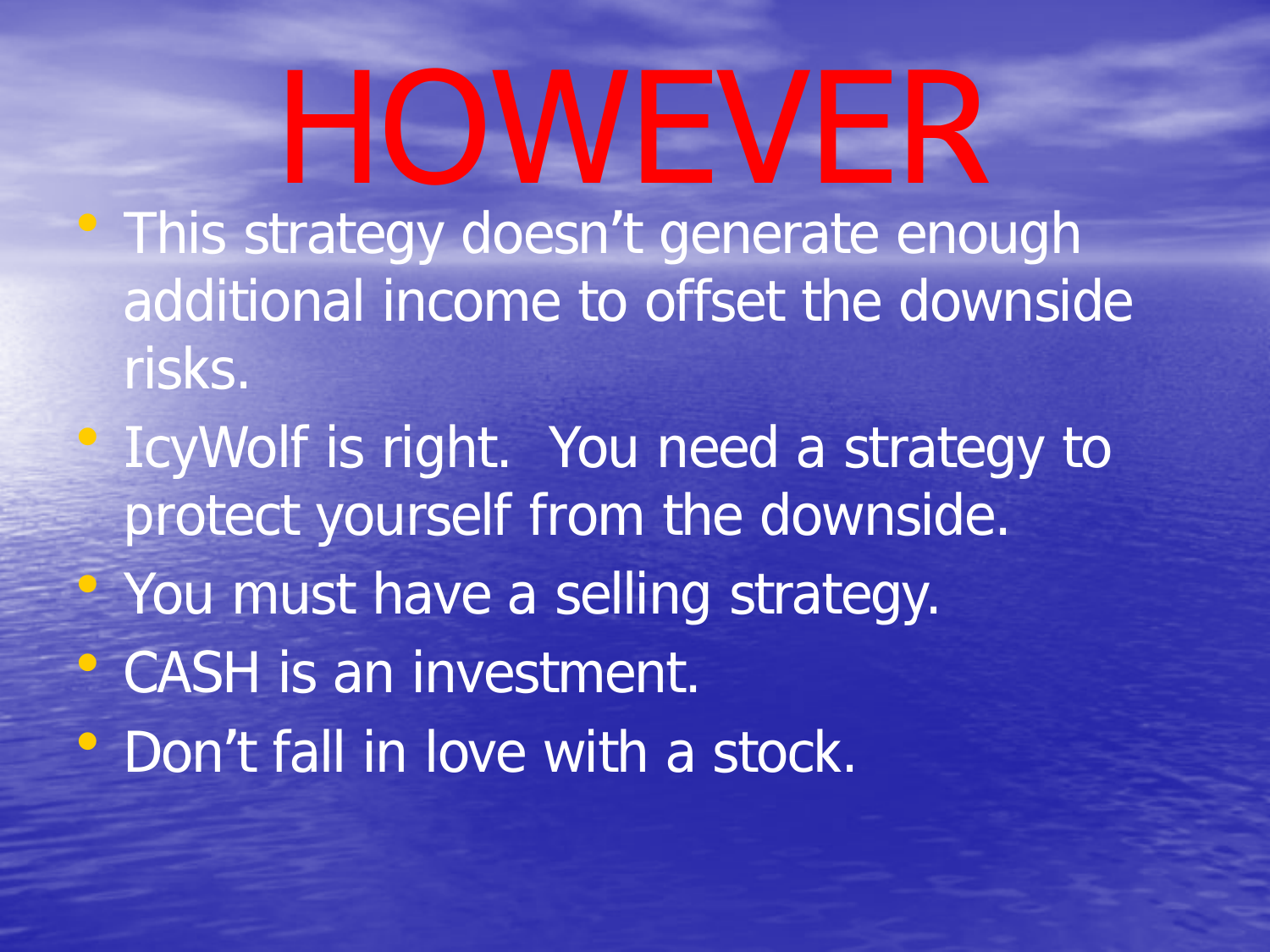

# HOWEVER
This strategy doesn’t generate enough additional income to offset the downside risks.
IcyWolf is right.  You need a strategy to protect yourself from the downside.
You must have a selling strategy.
CASH is an investment.
Don’t fall in love with a stock.